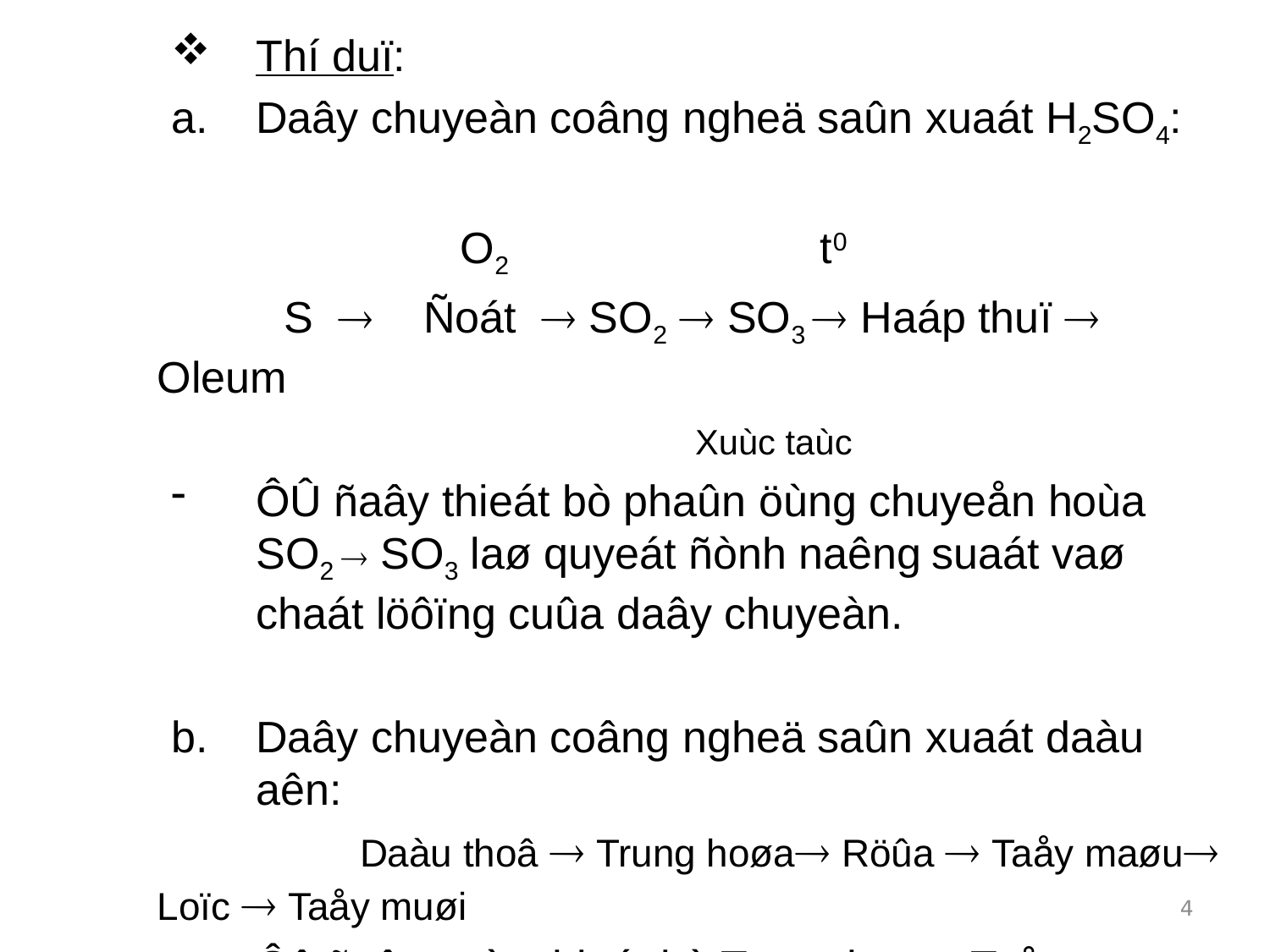

Thí duï:
Daây chuyeàn coâng ngheä saûn xuaát H2SO4:

			    O2	                       t0
	   	S  →	 Ñoát  → SO2 → SO3 → Haáp thuï → Oleum
                                                     Xuùc taùc
ÔÛ ñaây thieát bò phaûn öùng chuyeån hoùa SO2 → SO3 laø quyeát ñònh naêng suaát vaø chaát löôïng cuûa daây chuyeàn.

Daây chuyeàn coâng ngheä saûn xuaát daàu aên:
		       Daàu thoâ → Trung hoøa→ Röûa → Taåy maøu→ Loïc → Taåy muøi
Ôû ñaây caùc thieát bò Trung hoøa, Taåy maøu, Taåy muøi laø thieát bò quyeát ñònh naêng suaát vaø chaát löôïng cuûa daàu.
4